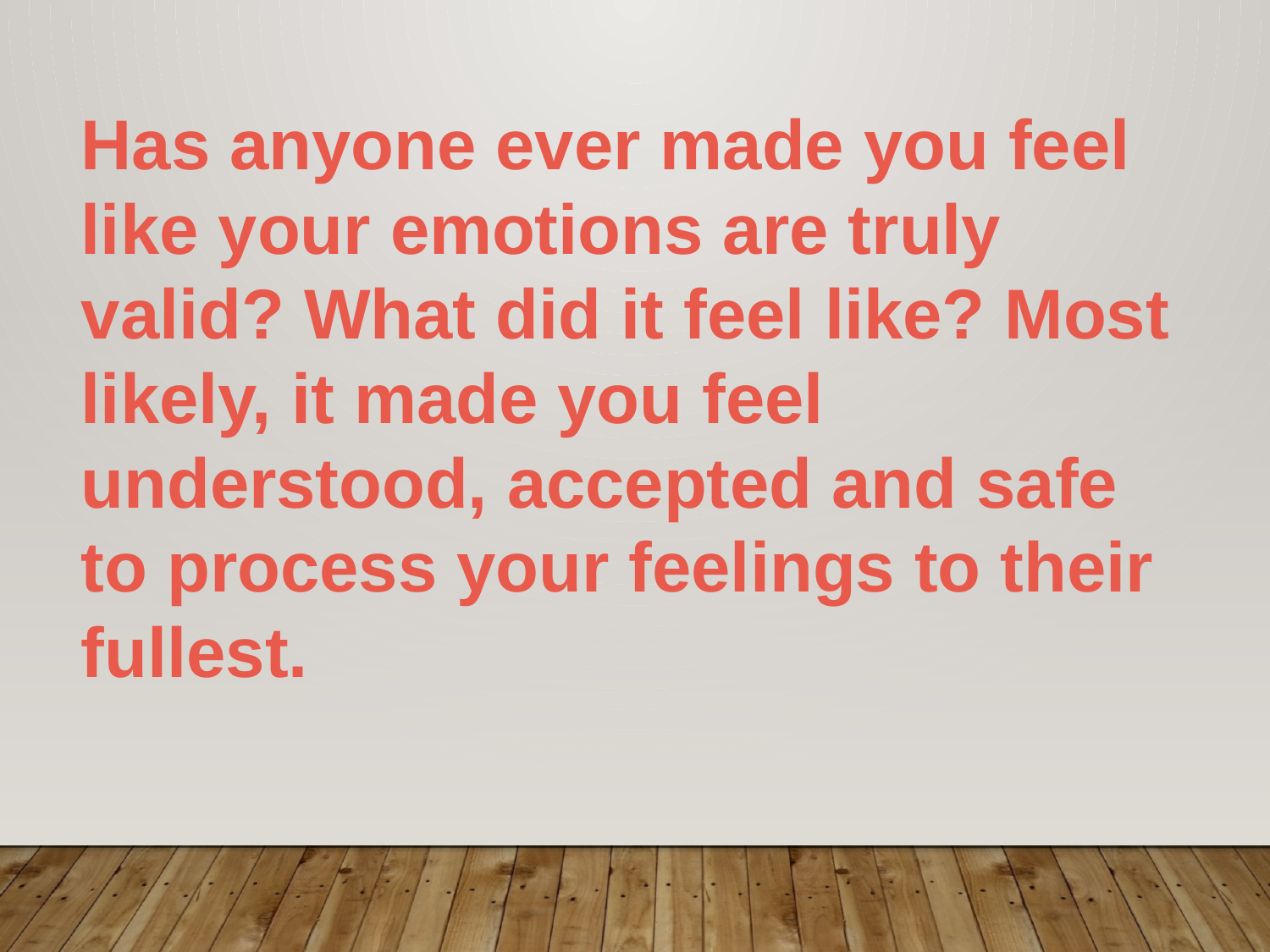

Has anyone ever made you feel like your emotions are truly valid? What did it feel like? Most likely, it made you feel understood, accepted and safe to process your feelings to their fullest.